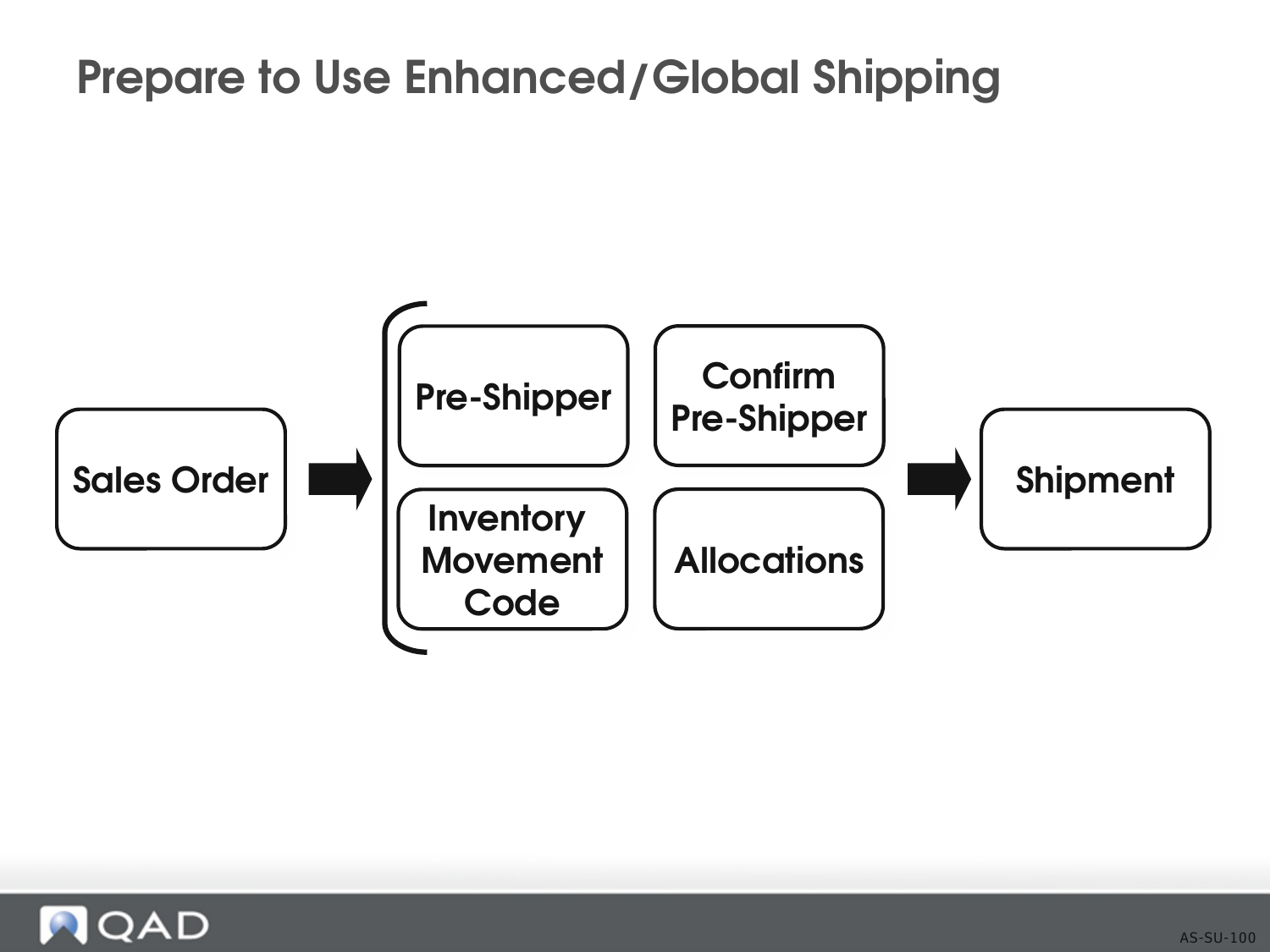

# Prepare to Use Enhanced/Global Shipping

Confirm
Pre-Shipper
Pre-Shipper
Sales Order
Shipment

Allocations
Inventory
Movement Code
AS-SU-100